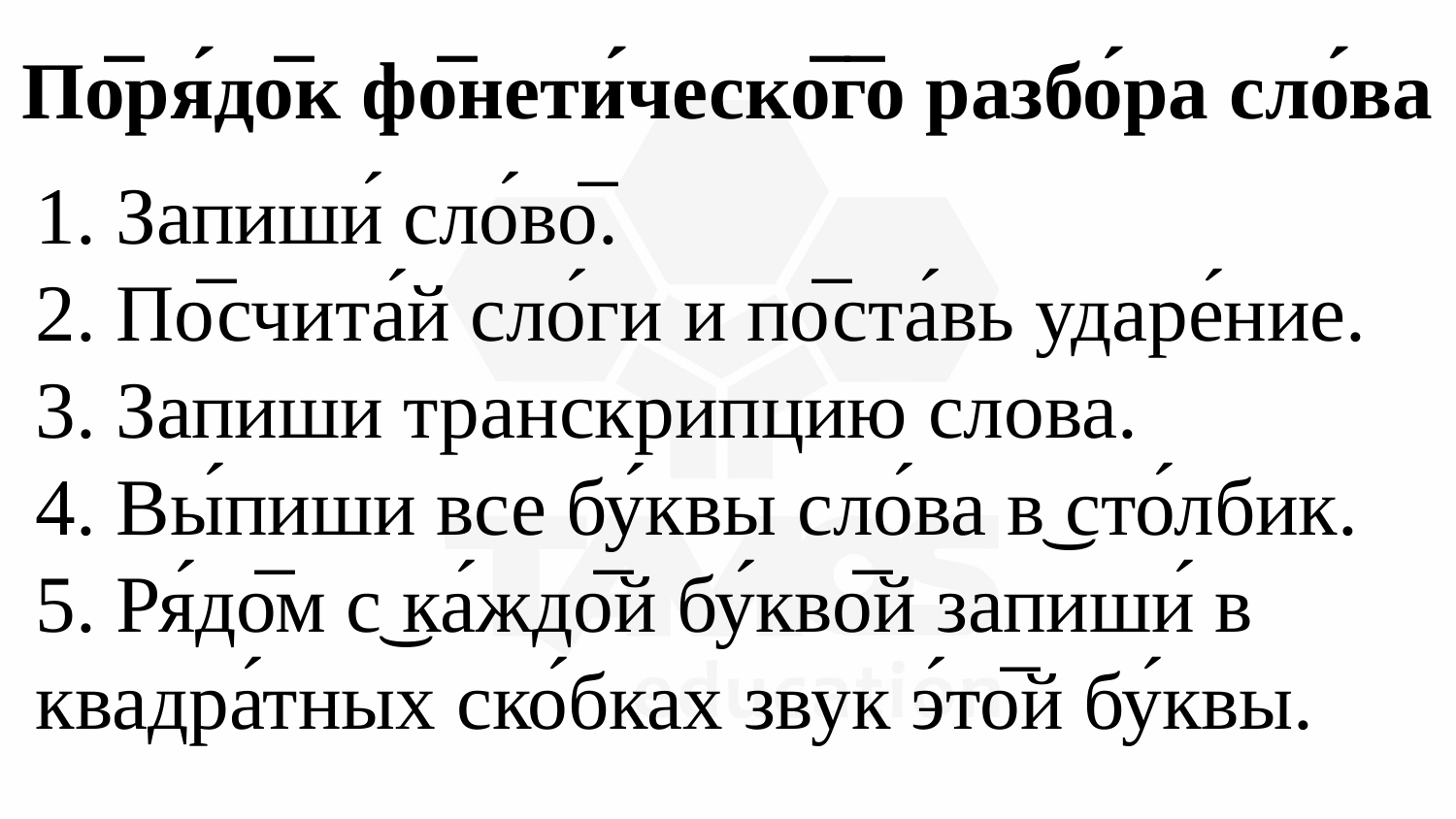

По̅ря́до̅к фо̅нети́ческо̅г̅о разбо́ра сло́ва
1. Запиши́ сло́во̅.
2. По̅счита́й сло́ги и по̅ста́вь ударе́ние.
3. Запиши транскрипцию слова.
4. Вы́пиши все бу́квы сло́ва в͜ сто́лбик.
5. Ря́до̅м с͜ ка́ждо̅й бу́кво̅й запиши́ в квадра́тных ско́бках звук э́то̅й бу́квы.